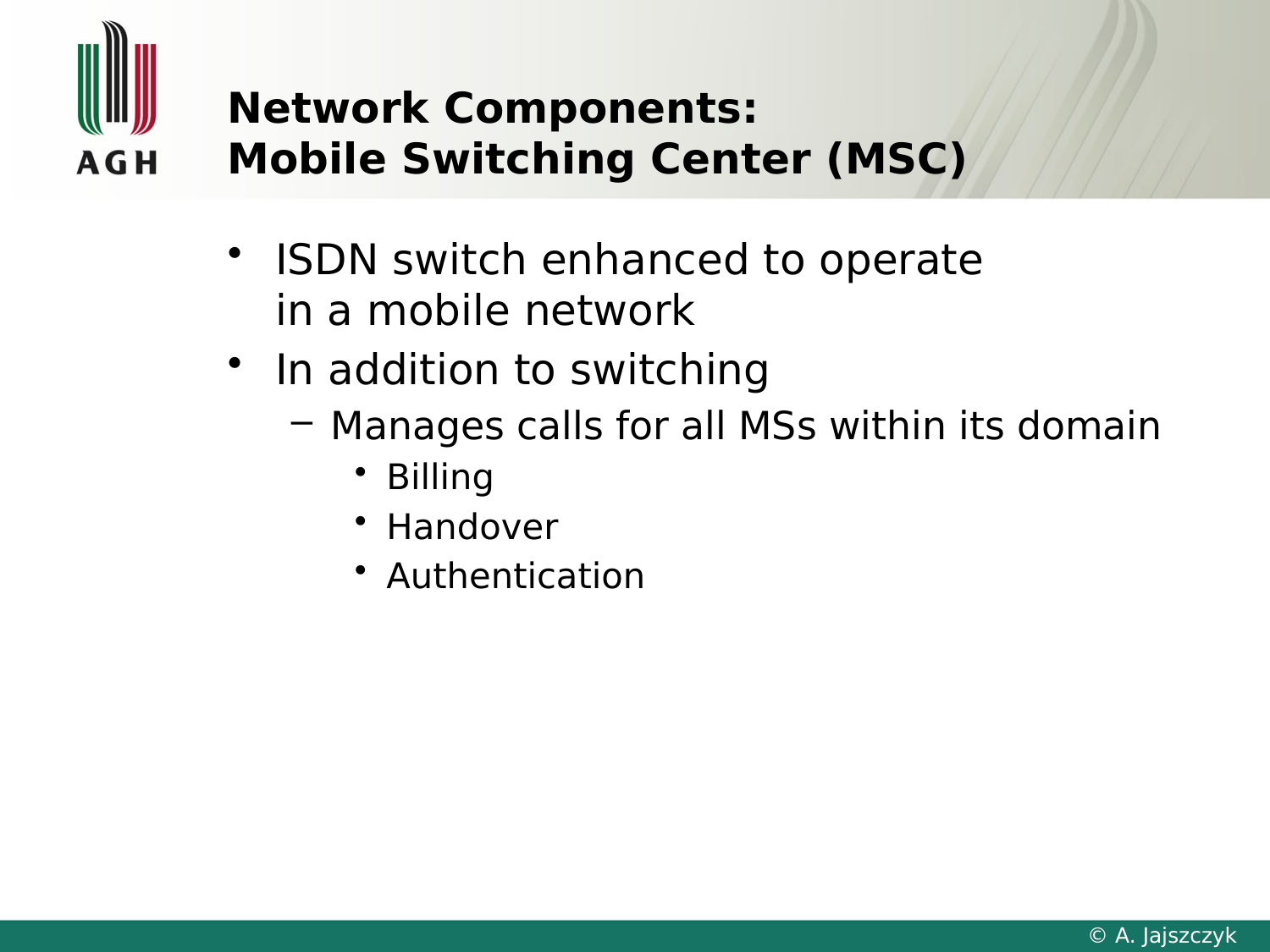

# Network Components: Mobile Switching Center (MSC)
ISDN switch enhanced to operate
in a mobile network
In addition to switching
Manages calls for all MSs within its domain
Billing
Handover
Authentication